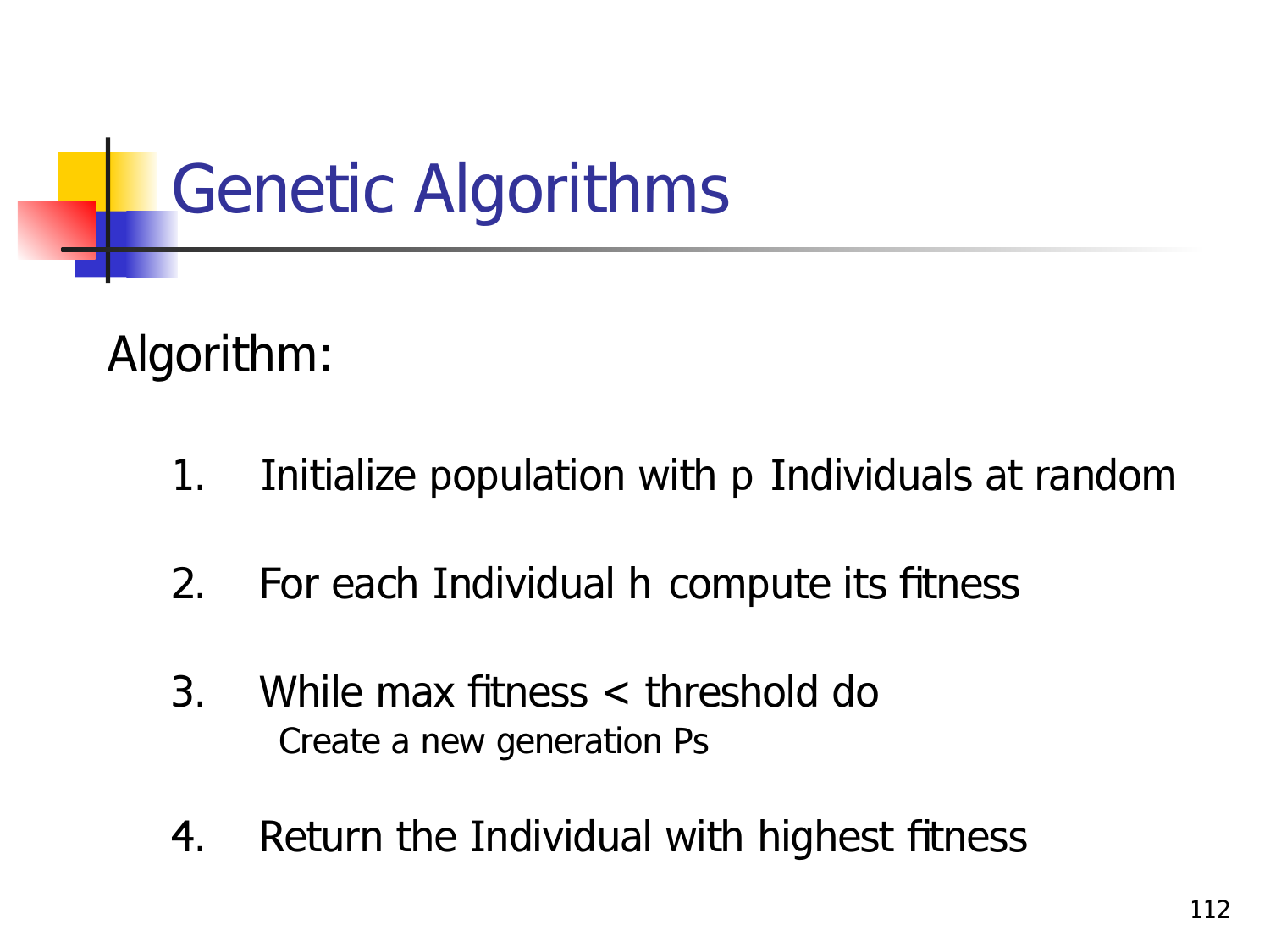

# Genetic Algorithms

Algorithm:

1.	  Initialize population with p Individuals at random

2.    For each Individual h compute its fitness

3.    While max fitness < threshold do
    Create a new generation Ps

4.    Return the Individual with highest fitness

112